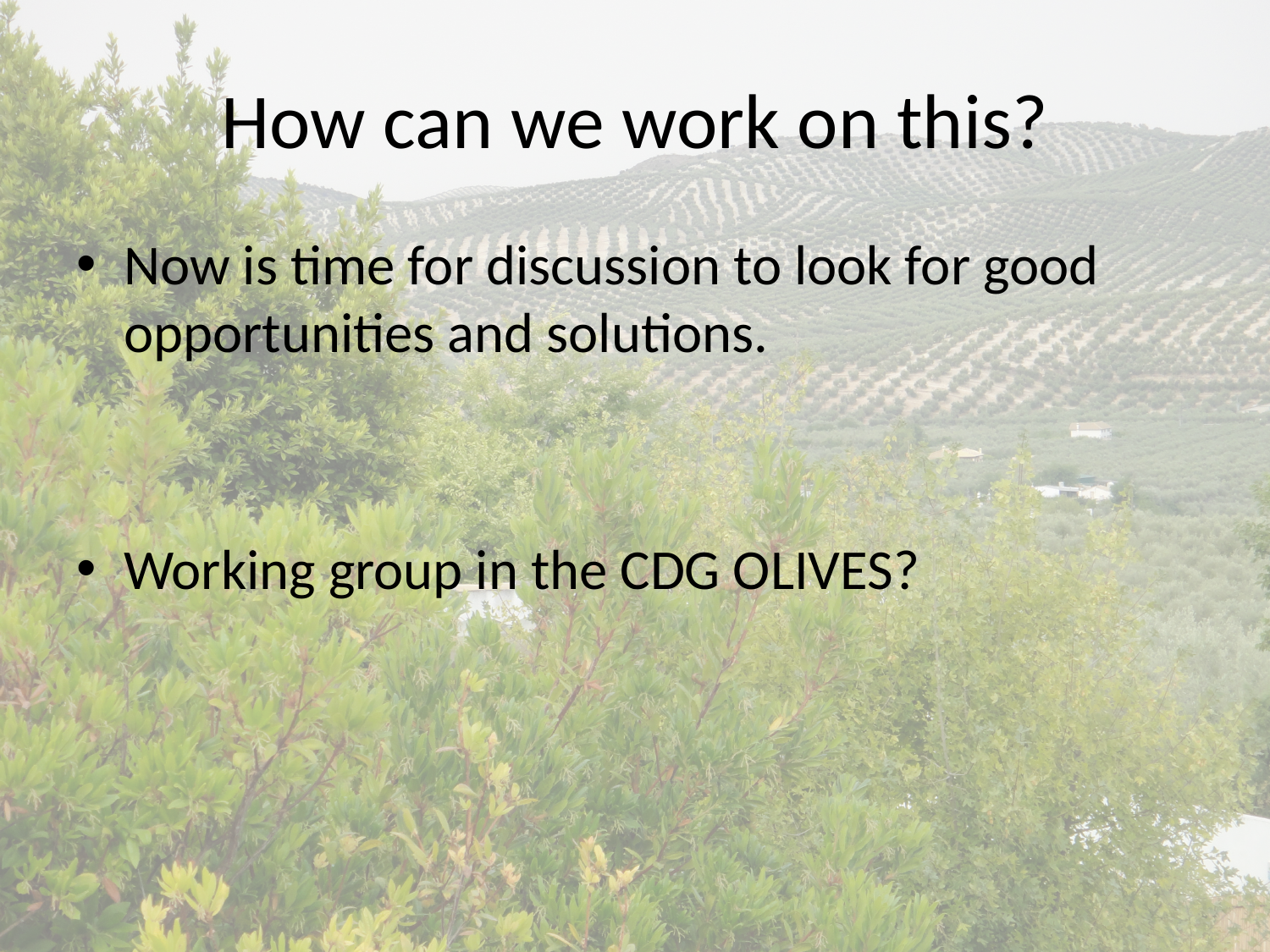

# How can we work on this?
Now is time for discussion to look for good opportunities and solutions.

Working group in the CDG OLIVES?